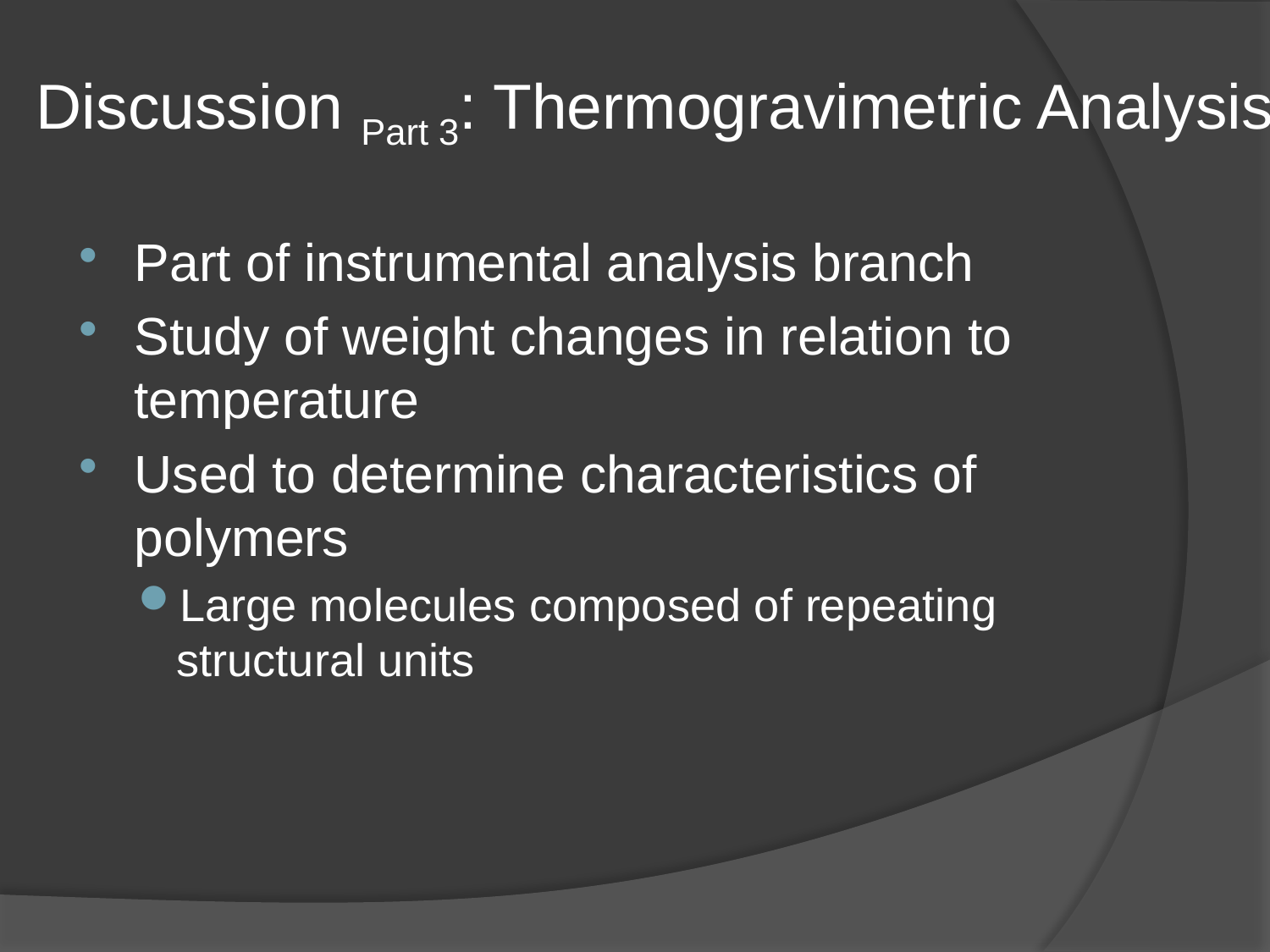

# Discussion Part 3: Thermogravimetric Analysis
Part of instrumental analysis branch
Study of weight changes in relation to temperature
Used to determine characteristics of polymers
Large molecules composed of repeating structural units